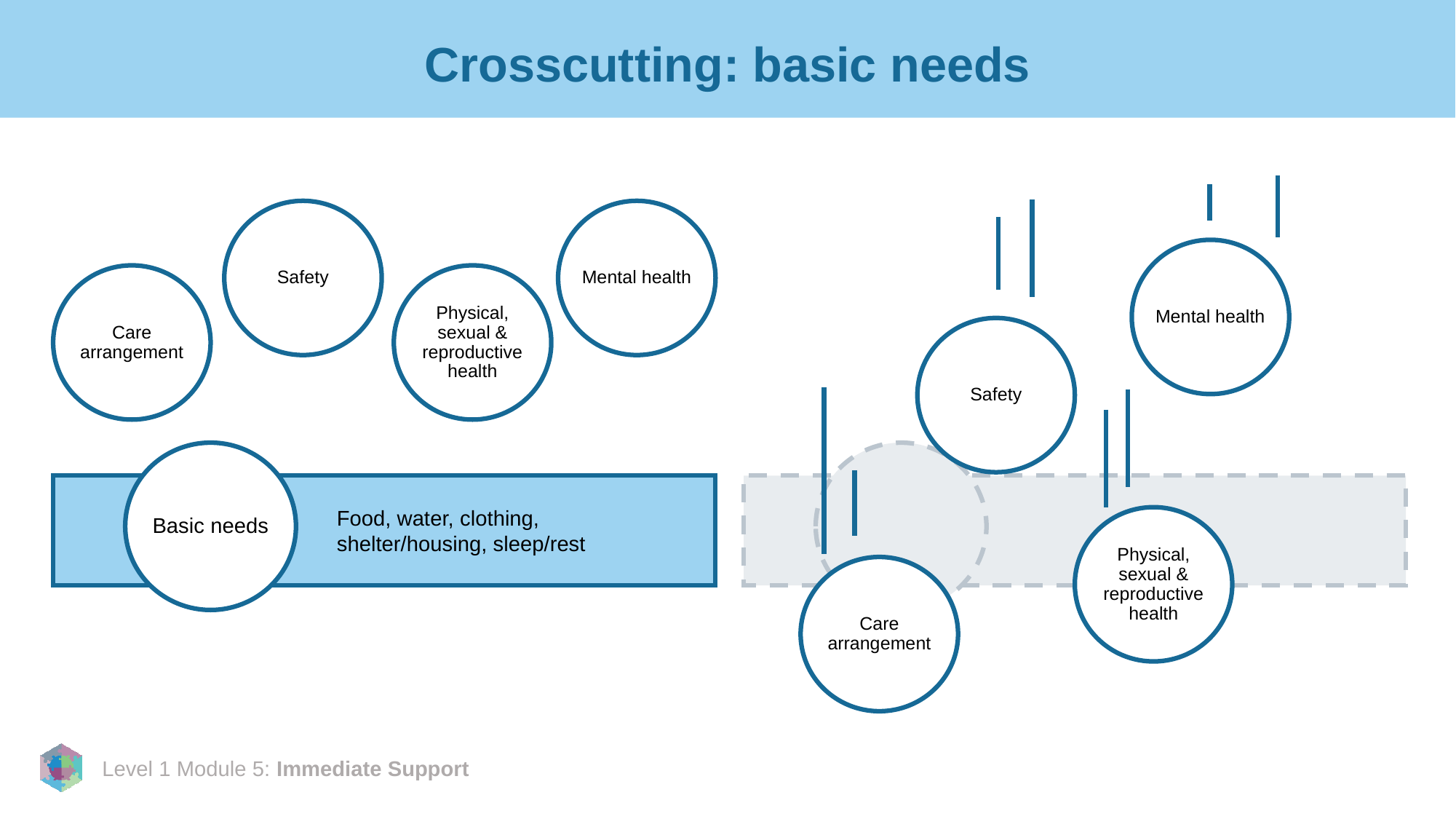

# Crosscutting: basic needs

Safety

Mental health

Mental health

Care arrangement

Physical, sexual & reproductive health

Safety

Basic needs

Food, water, clothing,
shelter/housing, sleep/rest

Physical, sexual & reproductive health

Care arrangement